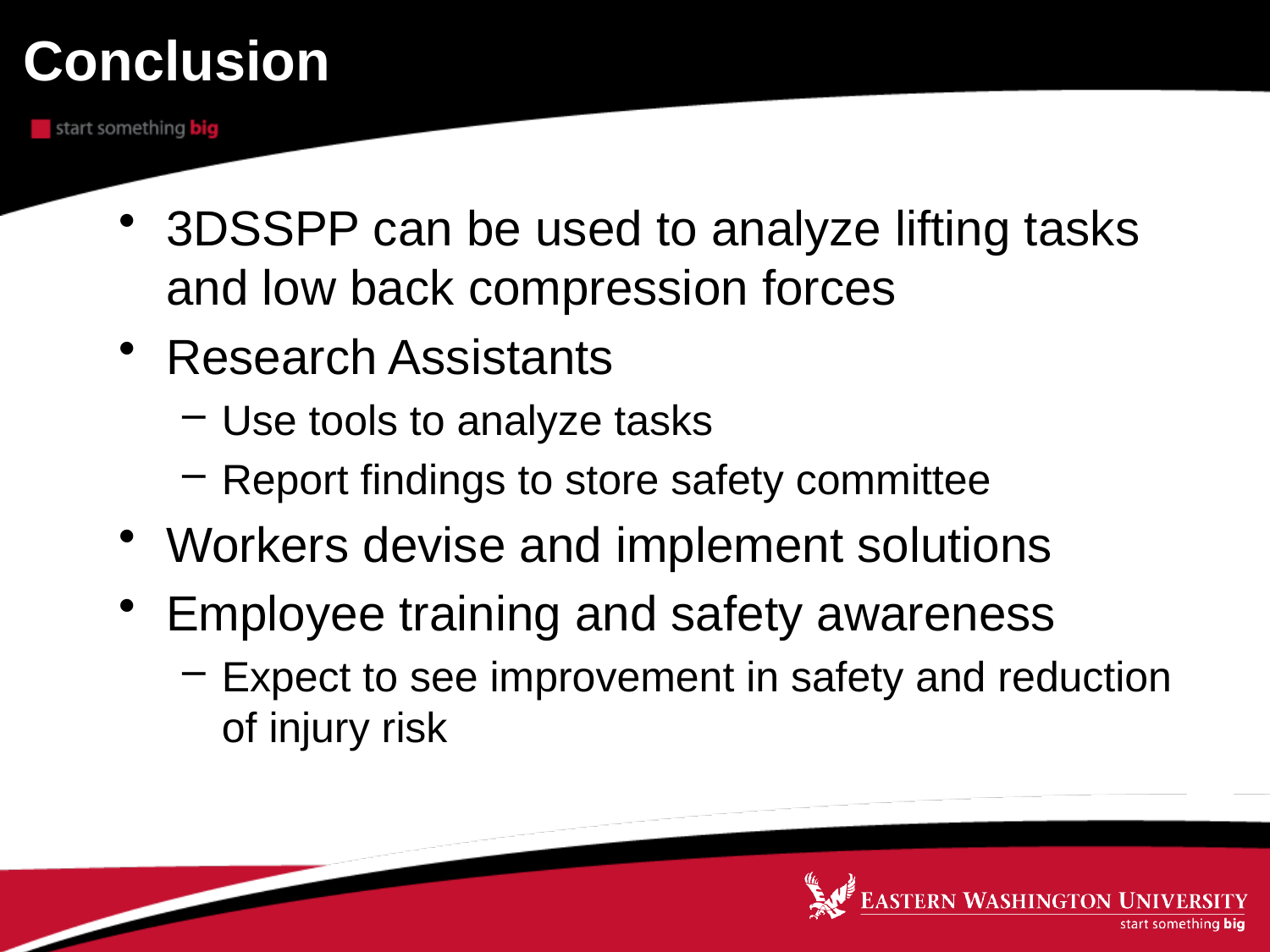

# Conclusion
3DSSPP can be used to analyze lifting tasks and low back compression forces
Research Assistants
Use tools to analyze tasks
Report findings to store safety committee
Workers devise and implement solutions
Employee training and safety awareness
Expect to see improvement in safety and reduction of injury risk